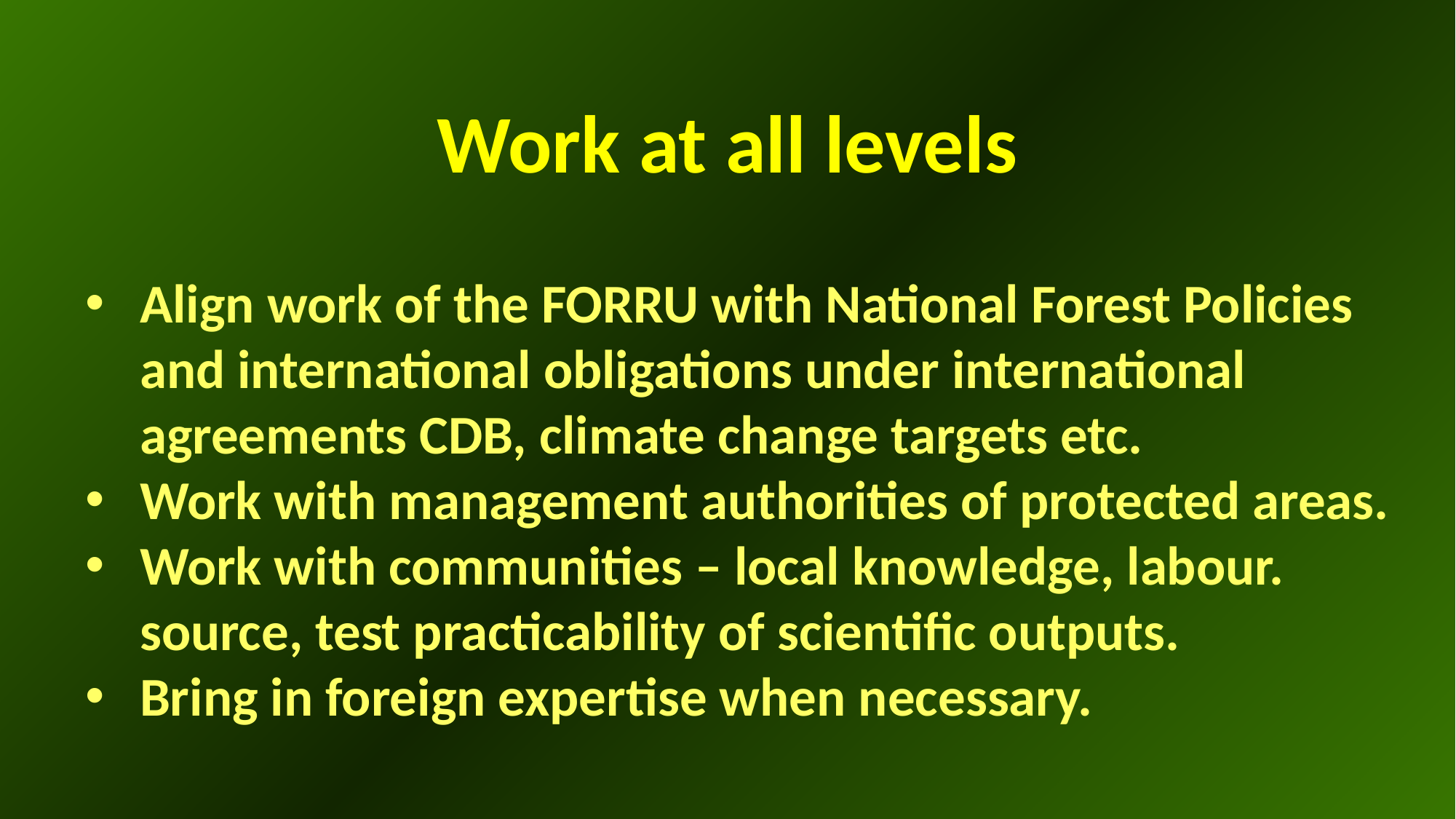

Work at all levels
Align work of the FORRU with National Forest Policies and international obligations under international agreements CDB, climate change targets etc.
Work with management authorities of protected areas.
Work with communities – local knowledge, labour. source, test practicability of scientific outputs.
Bring in foreign expertise when necessary.